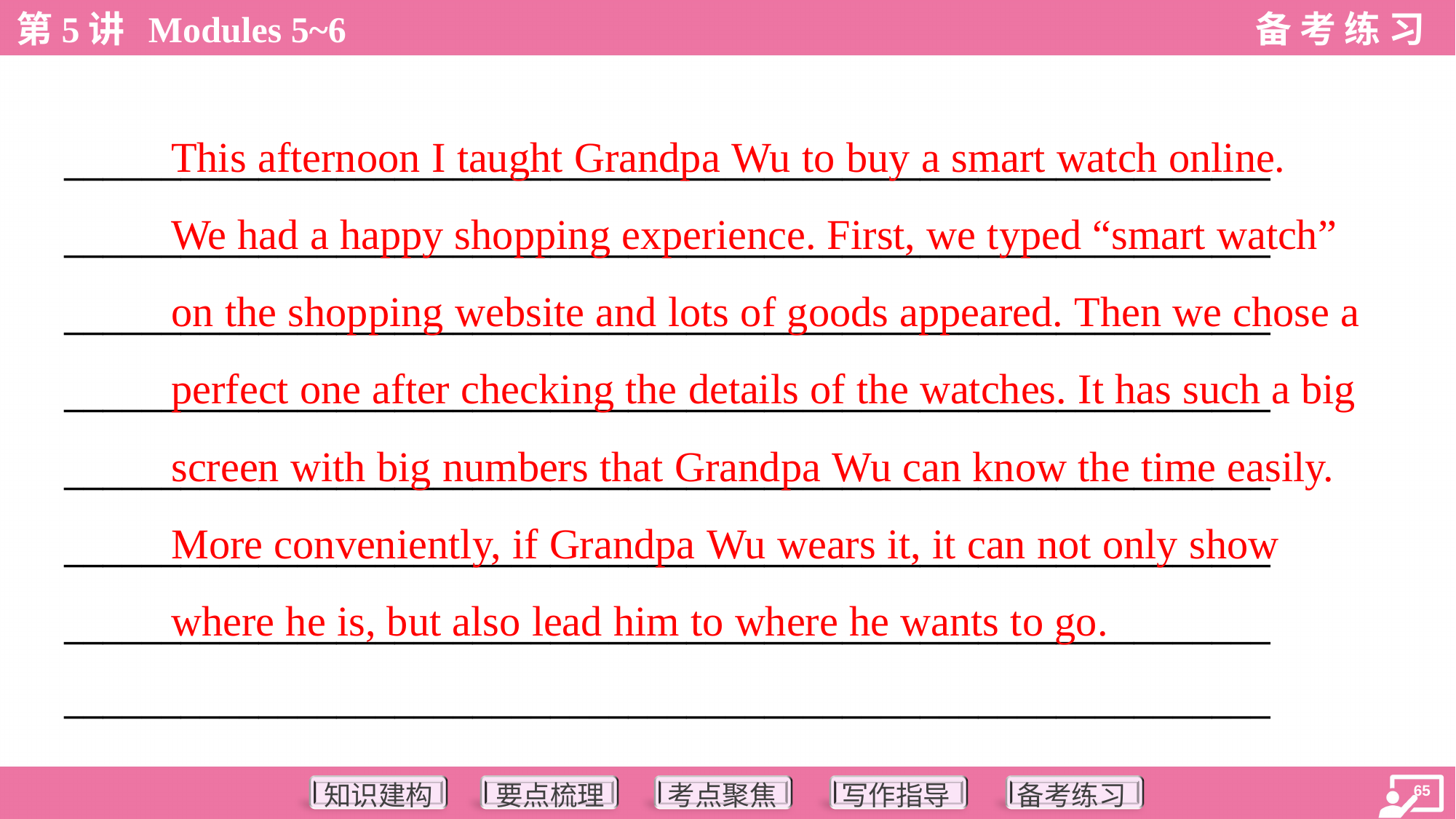

This afternoon I taught Grandpa Wu to buy a smart watch online.
We had a happy shopping experience. First, we typed “smart watch”
on the shopping website and lots of goods appeared. Then we chose a
perfect one after checking the details of the watches. It has such a big
screen with big numbers that Grandpa Wu can know the time easily.
More conveniently, if Grandpa Wu wears it, it can not only show
where he is, but also lead him to where he wants to go.

______________________________________________________________
______________________________________________________________
______________________________________________________________
______________________________________________________________
______________________________________________________________
______________________________________________________________
______________________________________________________________
______________________________________________________________